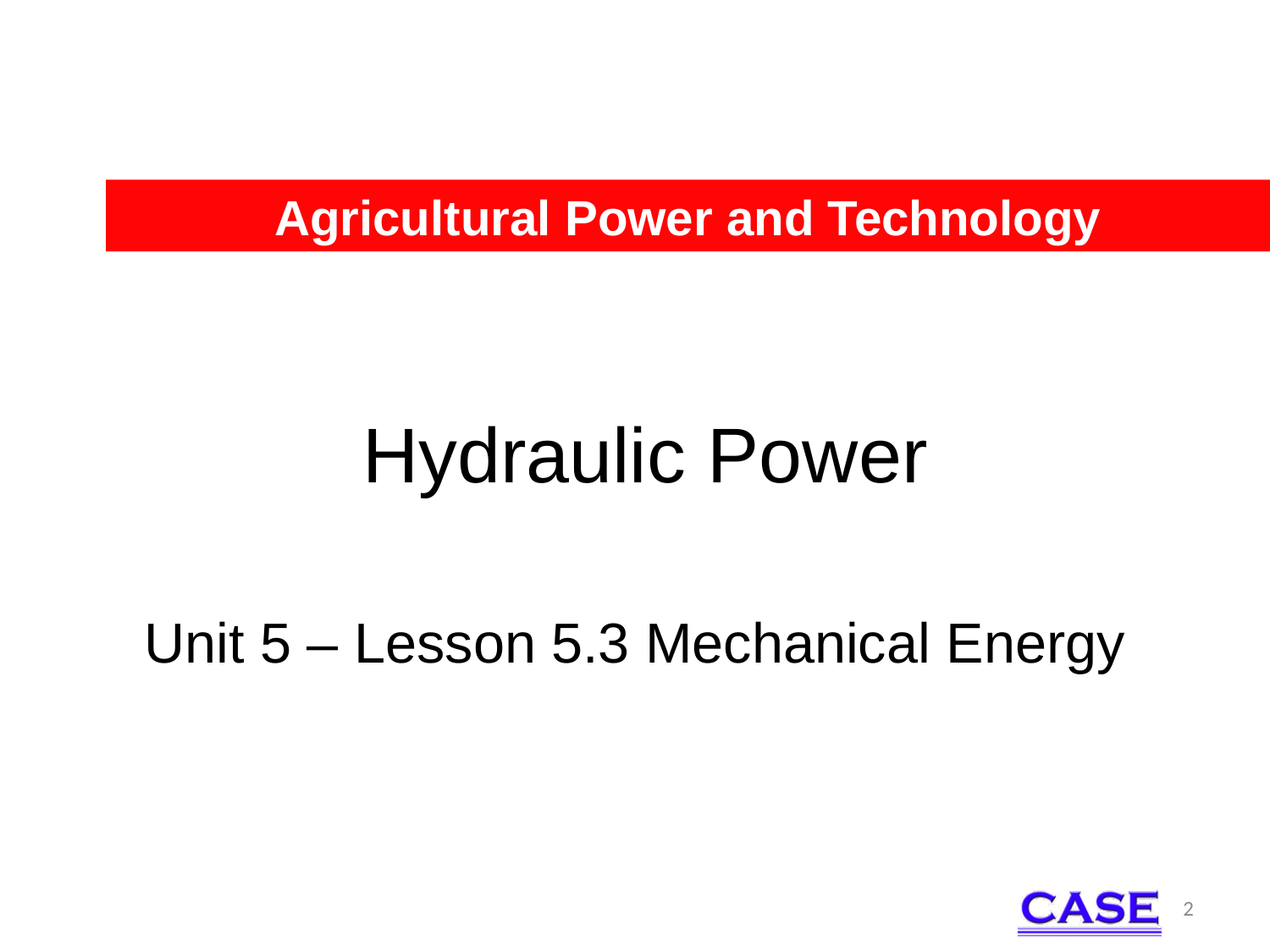

Agricultural Power and Technology
# Hydraulic Power
Unit 5 – Lesson 5.3 Mechanical Energy
2